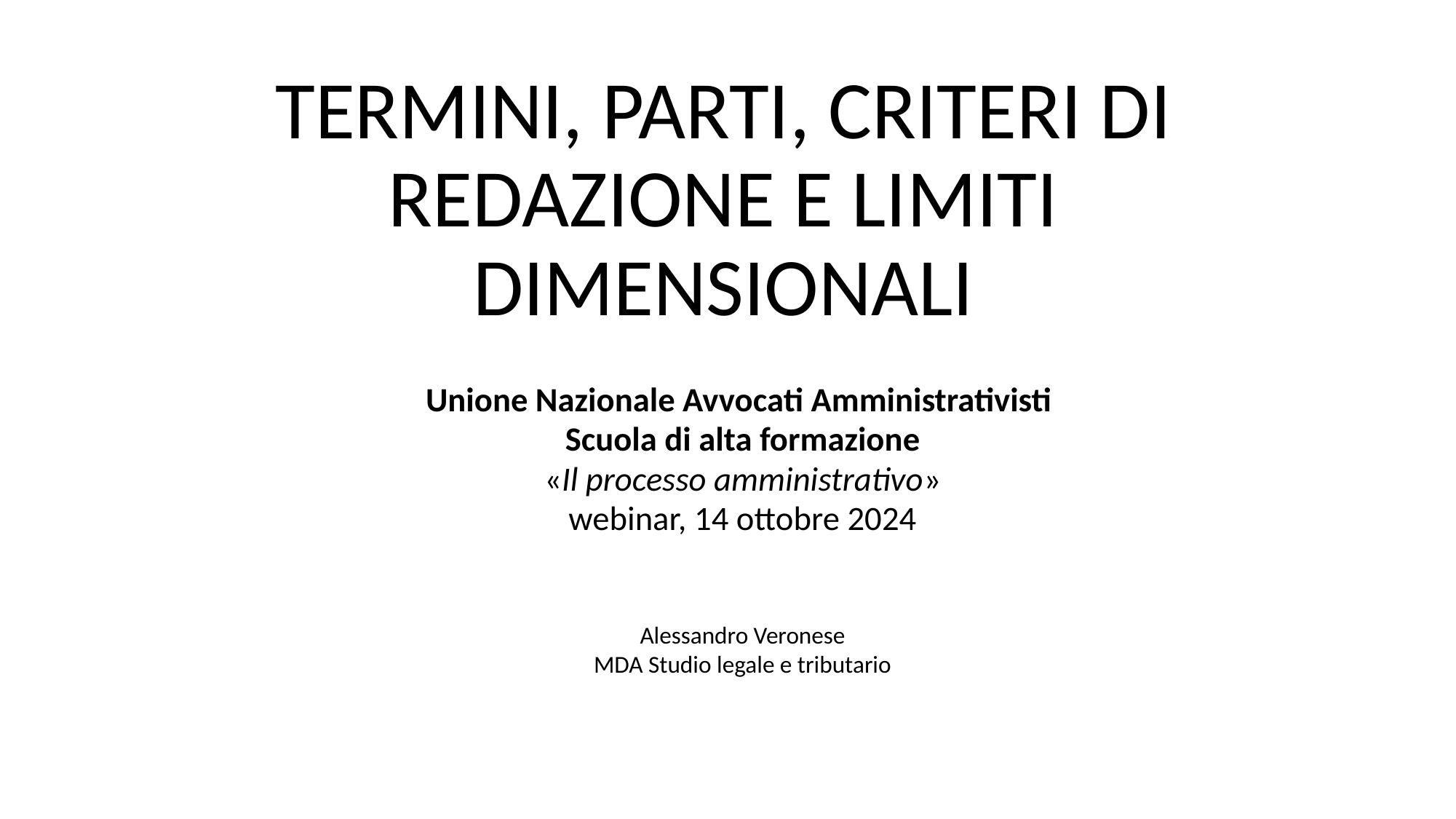

# TERMINI, PARTI, CRITERI DI REDAZIONE E LIMITI DIMENSIONALI

Unione Nazionale Avvocati Amministrativisti
Scuola di alta formazione
«Il processo amministrativo»
webinar, 14 ottobre 2024

Alessandro Veronese
MDA Studio legale e tributario